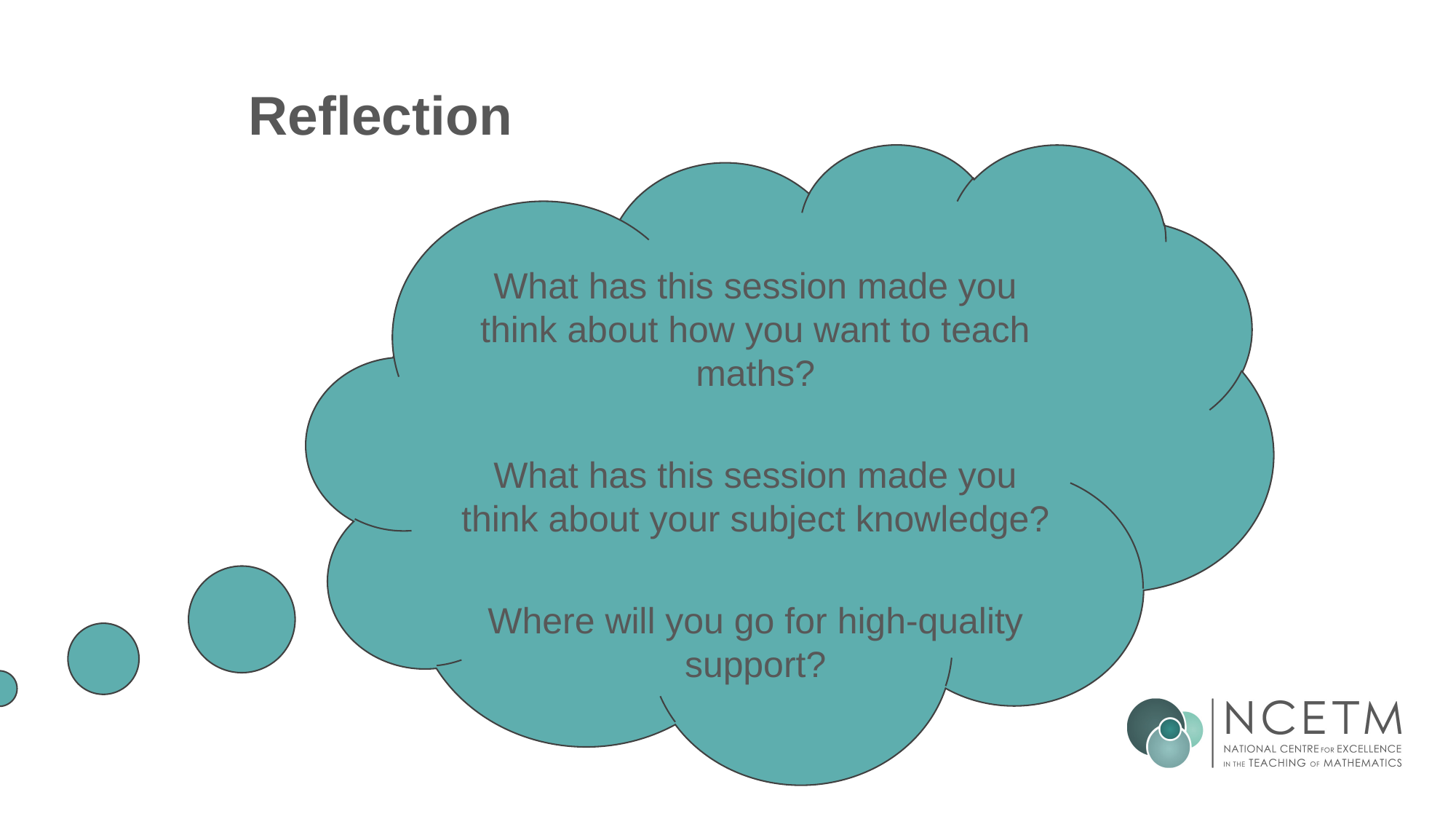

# Reflection

What has this session made you think about how you want to teach maths?

What has this session made you think about your subject knowledge?

Where will you go for high-quality support?